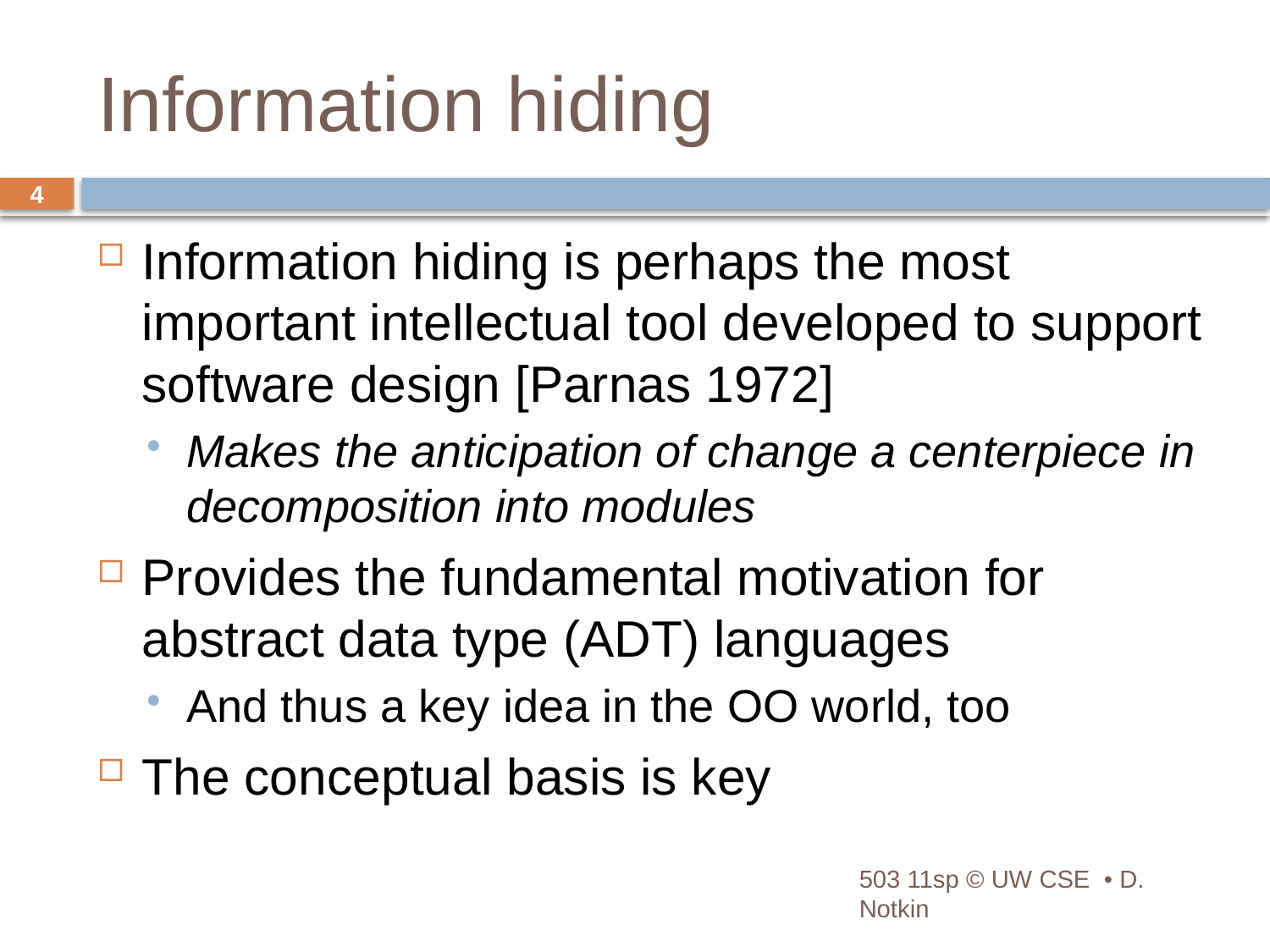

# Information hiding
4
Information hiding is perhaps the most important intellectual tool developed to support software design [Parnas 1972]
Makes the anticipation of change a centerpiece in decomposition into modules
Provides the fundamental motivation for abstract data type (ADT) languages
And thus a key idea in the OO world, too
The conceptual basis is key
503 11sp © UW CSE  • D. Notkin